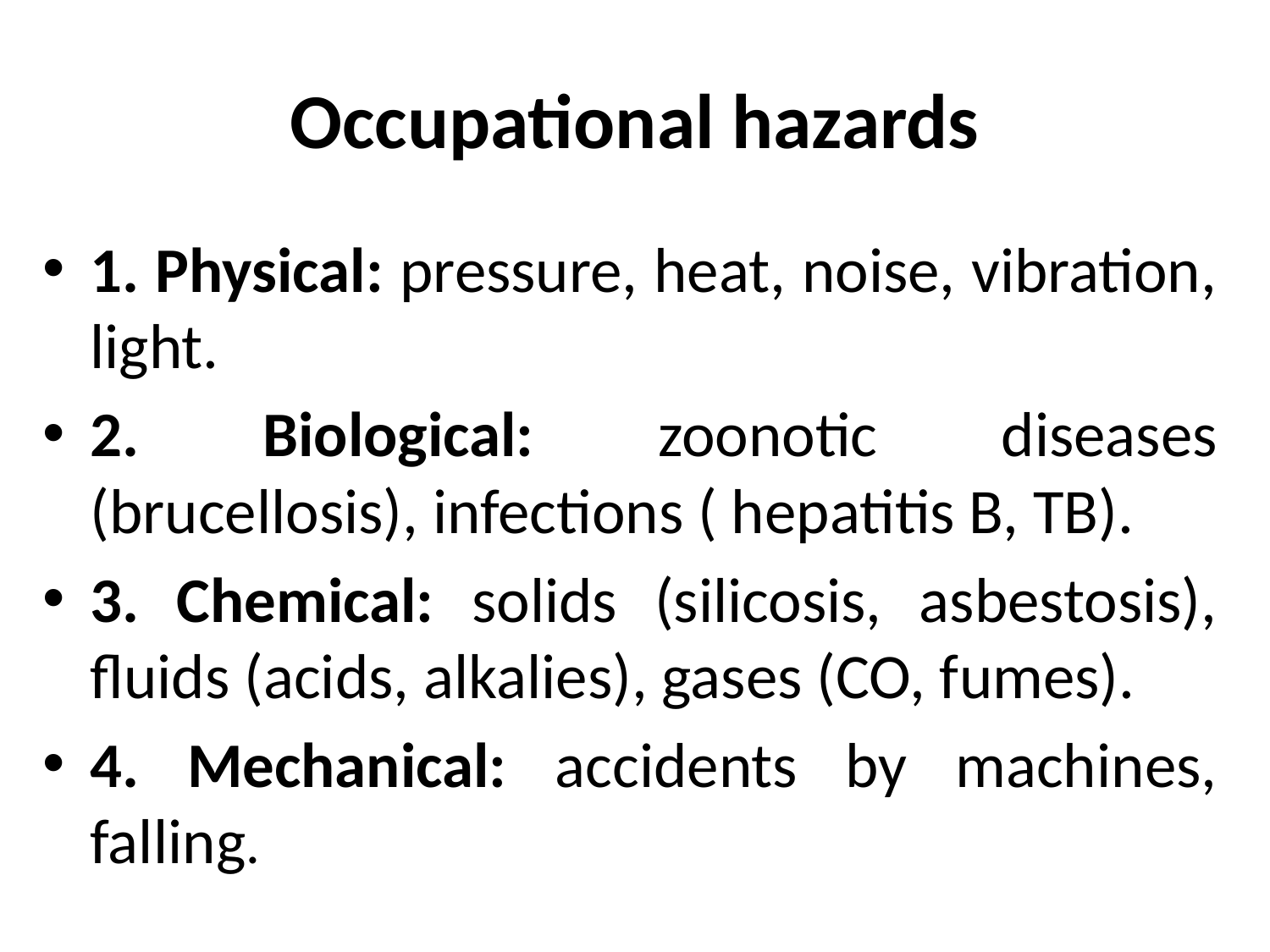

# Occupational hazards
1. Physical: pressure, heat, noise, vibration, light.
2. Biological: zoonotic diseases (brucellosis), infections ( hepatitis B, TB).
3. Chemical: solids (silicosis, asbestosis), fluids (acids, alkalies), gases (CO, fumes).
4. Mechanical: accidents by machines, falling.